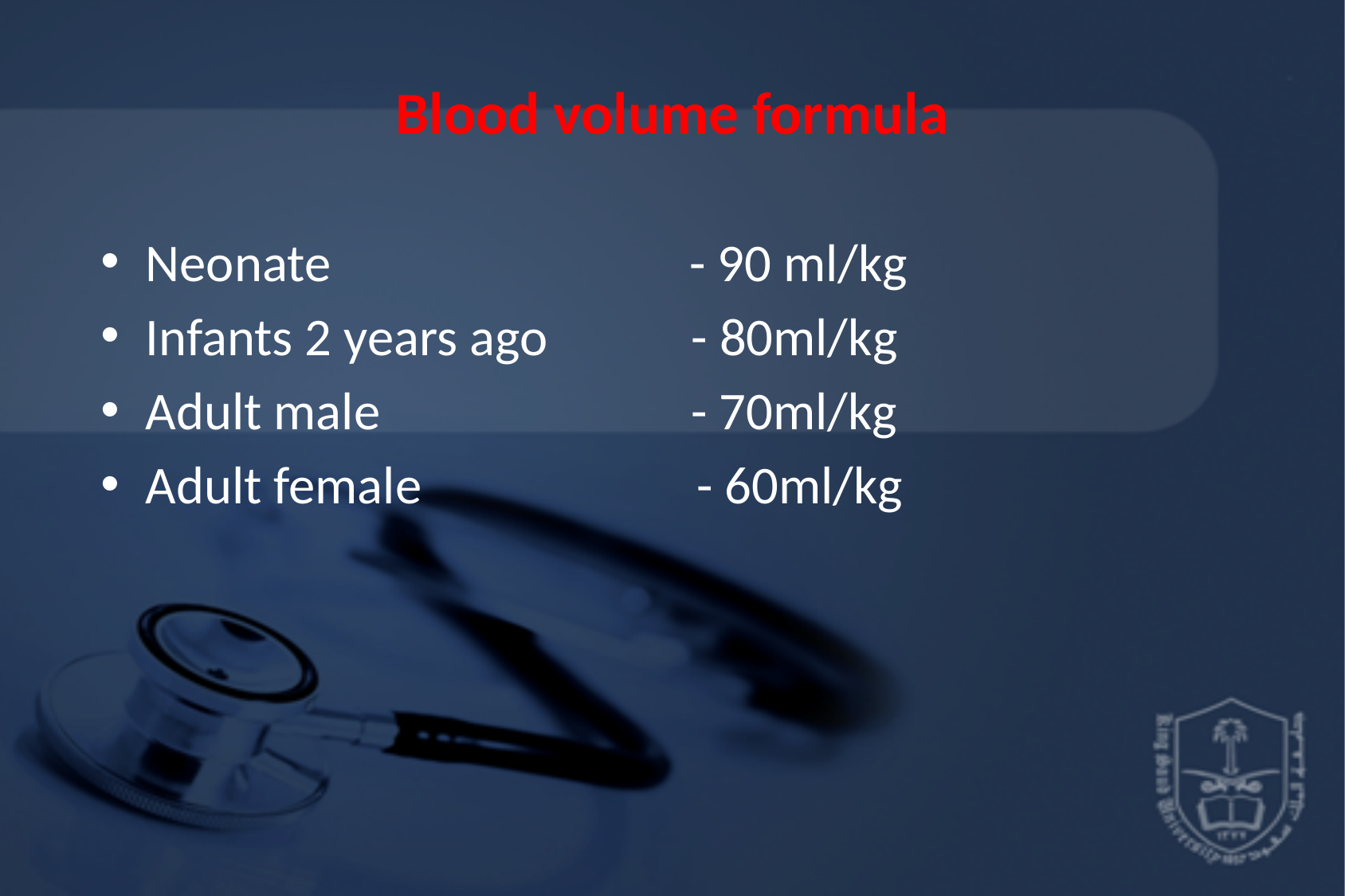

# Blood volume formula
Neonate                              - 90 ml/kg
Infants 2 years ago            - 80ml/kg
Adult male                          - 70ml/kg
Adult female                       - 60ml/kg